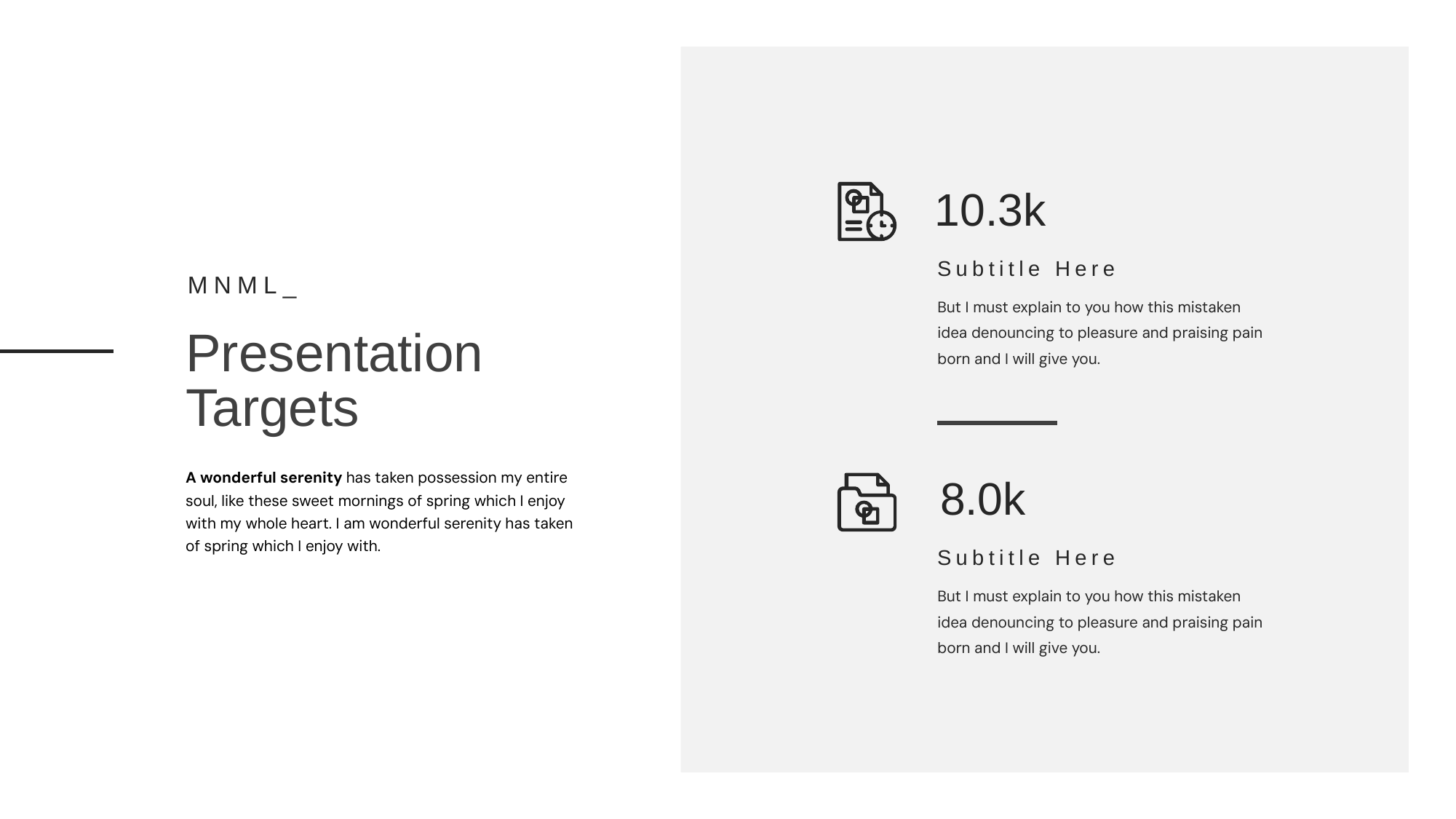

10.3k

Subtitle Here
Mnml_
But I must explain to you how this mistaken
idea denouncing to pleasure and praising pain born and I will give you.
Presentation
Targets
A wonderful serenity has taken possession my entire soul, like these sweet mornings of spring which I enjoy with my whole heart. I am wonderful serenity has taken of spring which I enjoy with.
8.0k

Subtitle Here
But I must explain to you how this mistaken
idea denouncing to pleasure and praising pain born and I will give you.